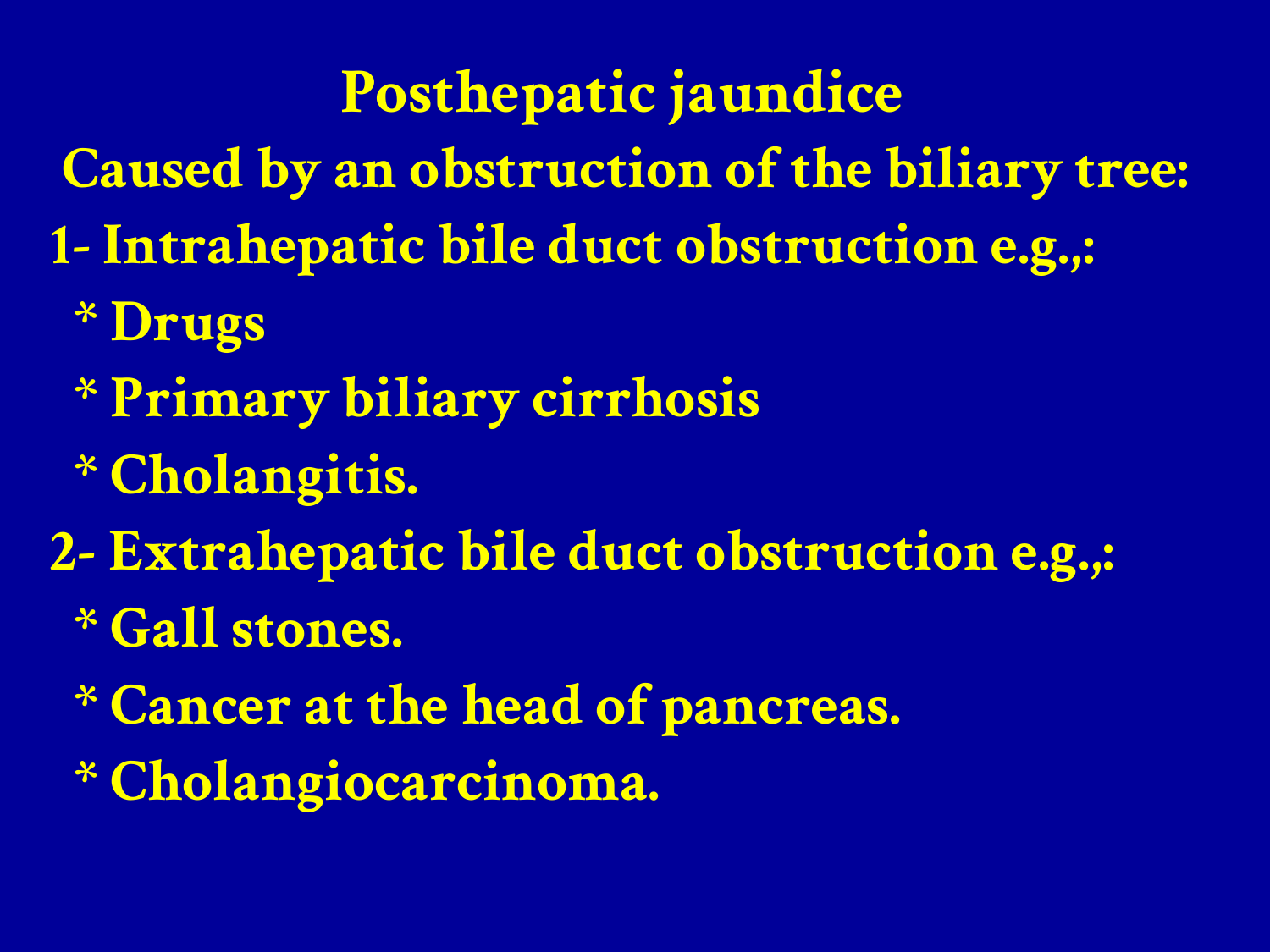

Posthepatic jaundice
  Caused by an obstruction of the biliary tree:
   1- Intrahepatic bile duct obstruction e.g.,:
     * Drugs
     * Primary biliary cirrhosis
     * Cholangitis.
   2- Extrahepatic bile duct obstruction e.g.,:
     * Gall stones.
     * Cancer at the head of pancreas.
     * Cholangiocarcinoma.